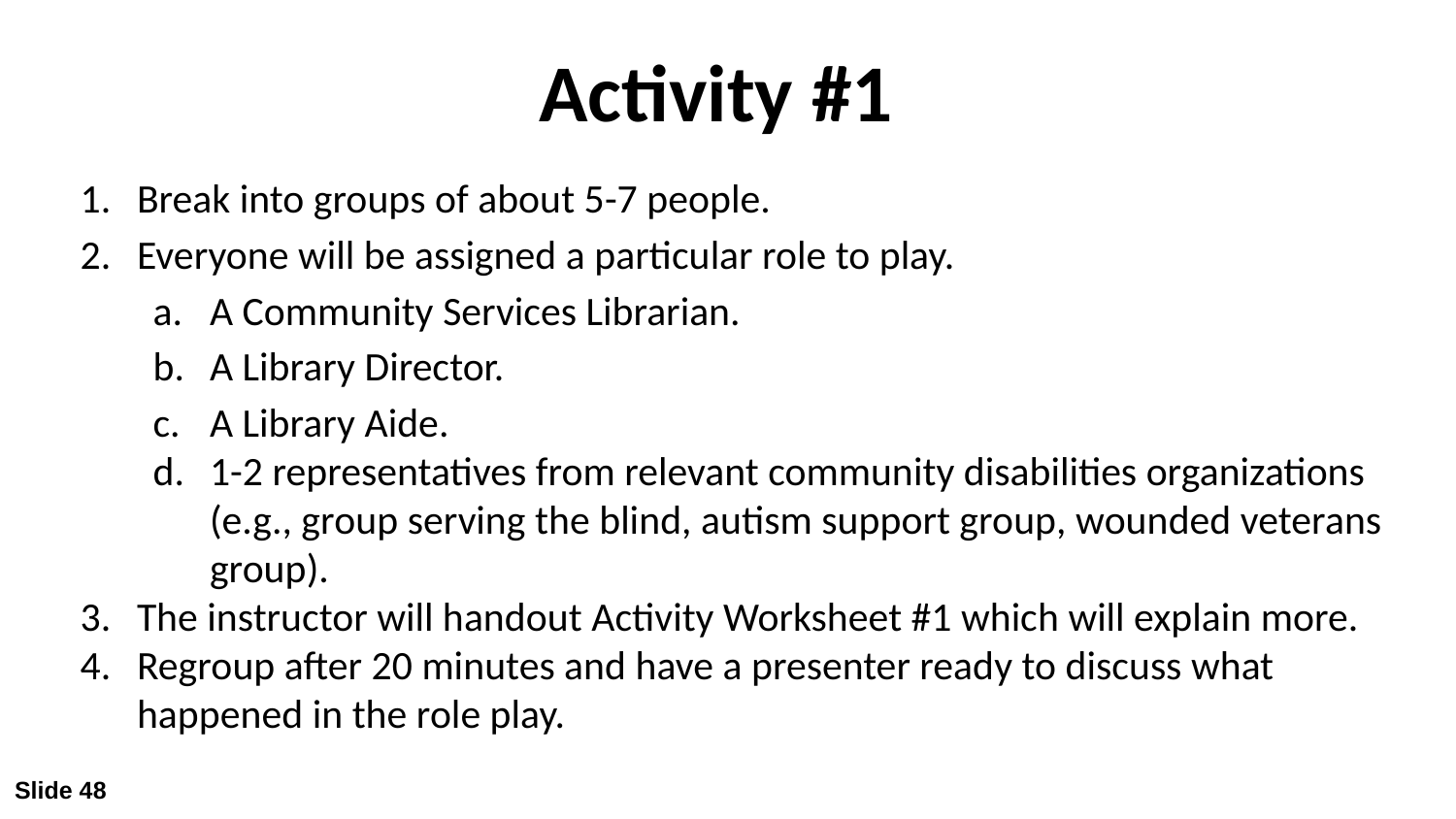

# Activity #1
Break into groups of about 5-7 people.
Everyone will be assigned a particular role to play.
A Community Services Librarian.
A Library Director.
A Library Aide.
1-2 representatives from relevant community disabilities organizations (e.g., group serving the blind, autism support group, wounded veterans group).
The instructor will handout Activity Worksheet #1 which will explain more.
Regroup after 20 minutes and have a presenter ready to discuss what happened in the role play.
Slide 48